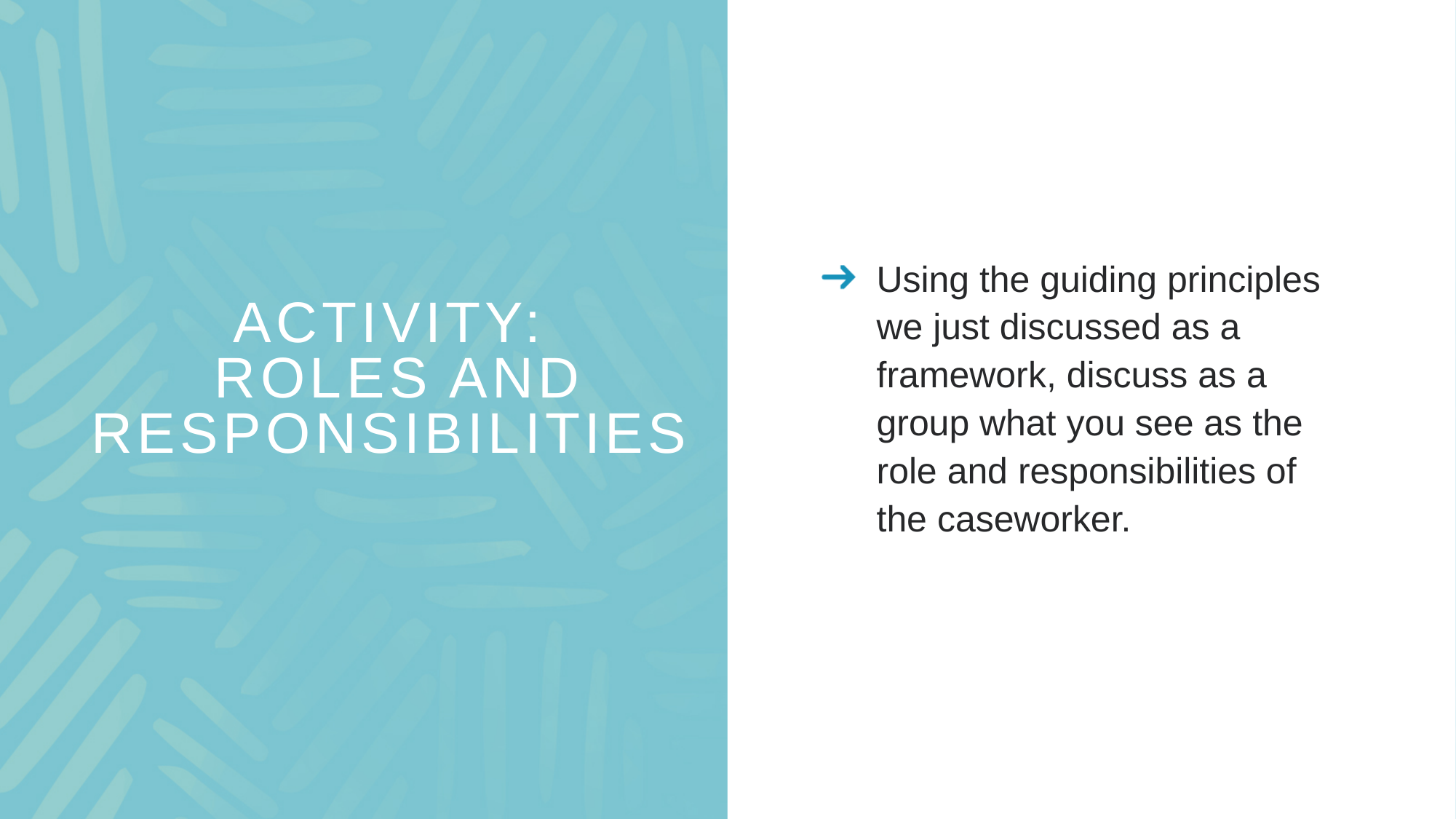

Using the guiding principles we just discussed as a framework, discuss as a group what you see as the role and responsibilities of the caseworker.

# Activity: Roles and responsibilities